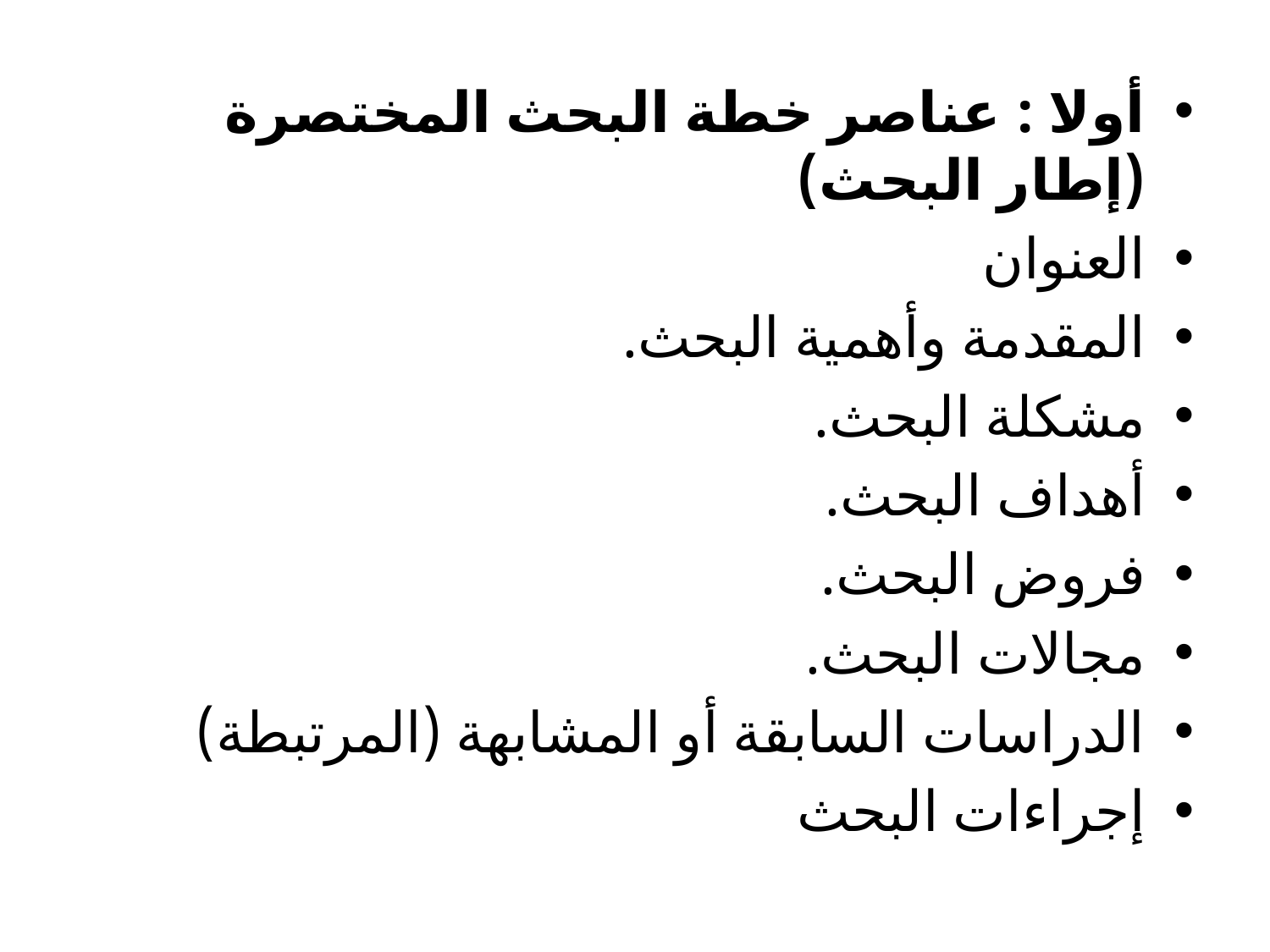

أولا : عناصر خطة البحث المختصرة (إطار البحث)
العنوان
المقدمة وأهمية البحث.
مشكلة البحث.
أهداف البحث.
فروض البحث.
مجالات البحث.
الدراسات السابقة أو المشابهة (المرتبطة)
إجراءات البحث